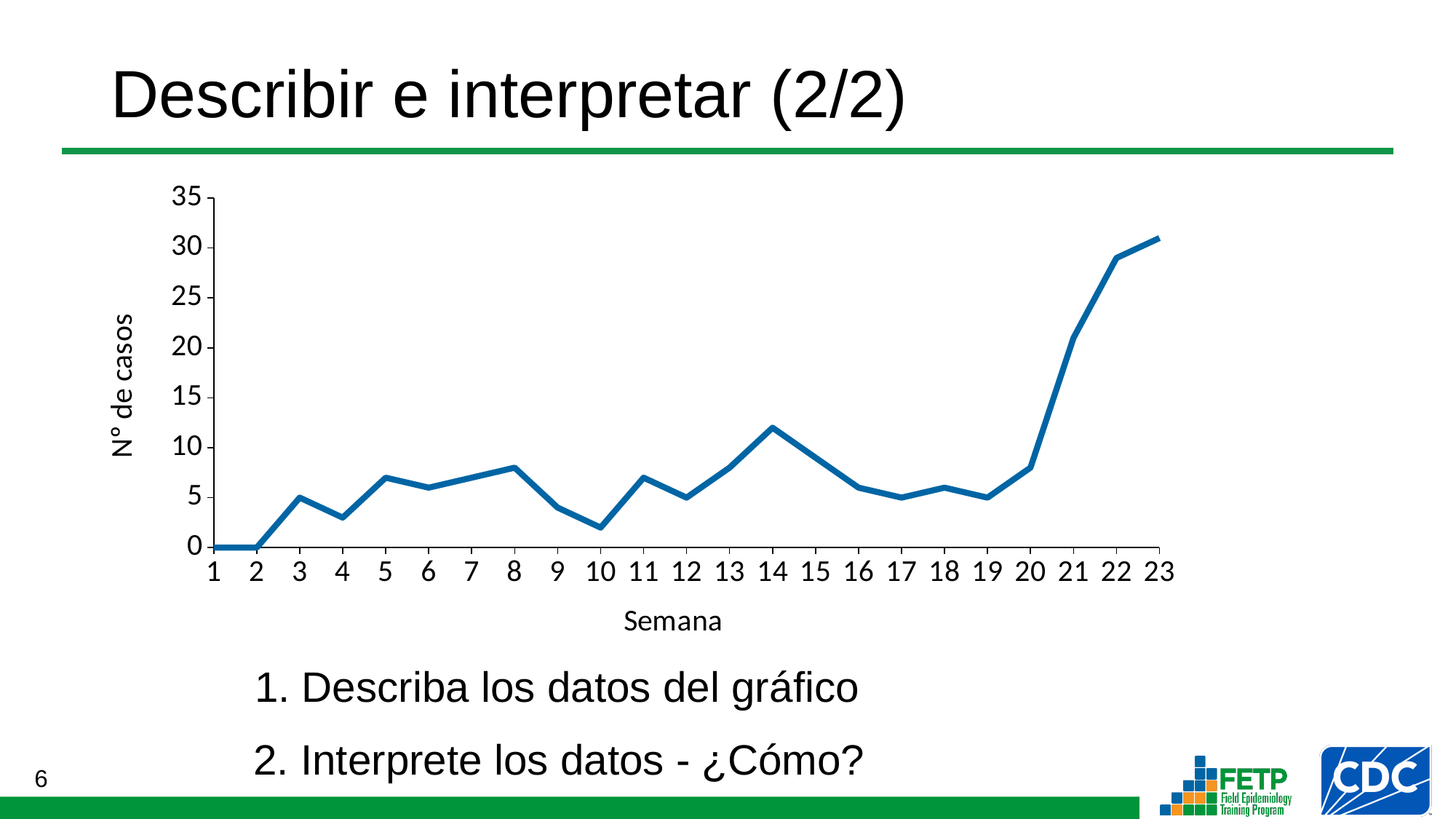

# Describir e interpretar (2/2)

### Chart

| Category |  |
|---|---|
1. Describa los datos del gráfico

2. Interprete los datos - ¿Cómo?